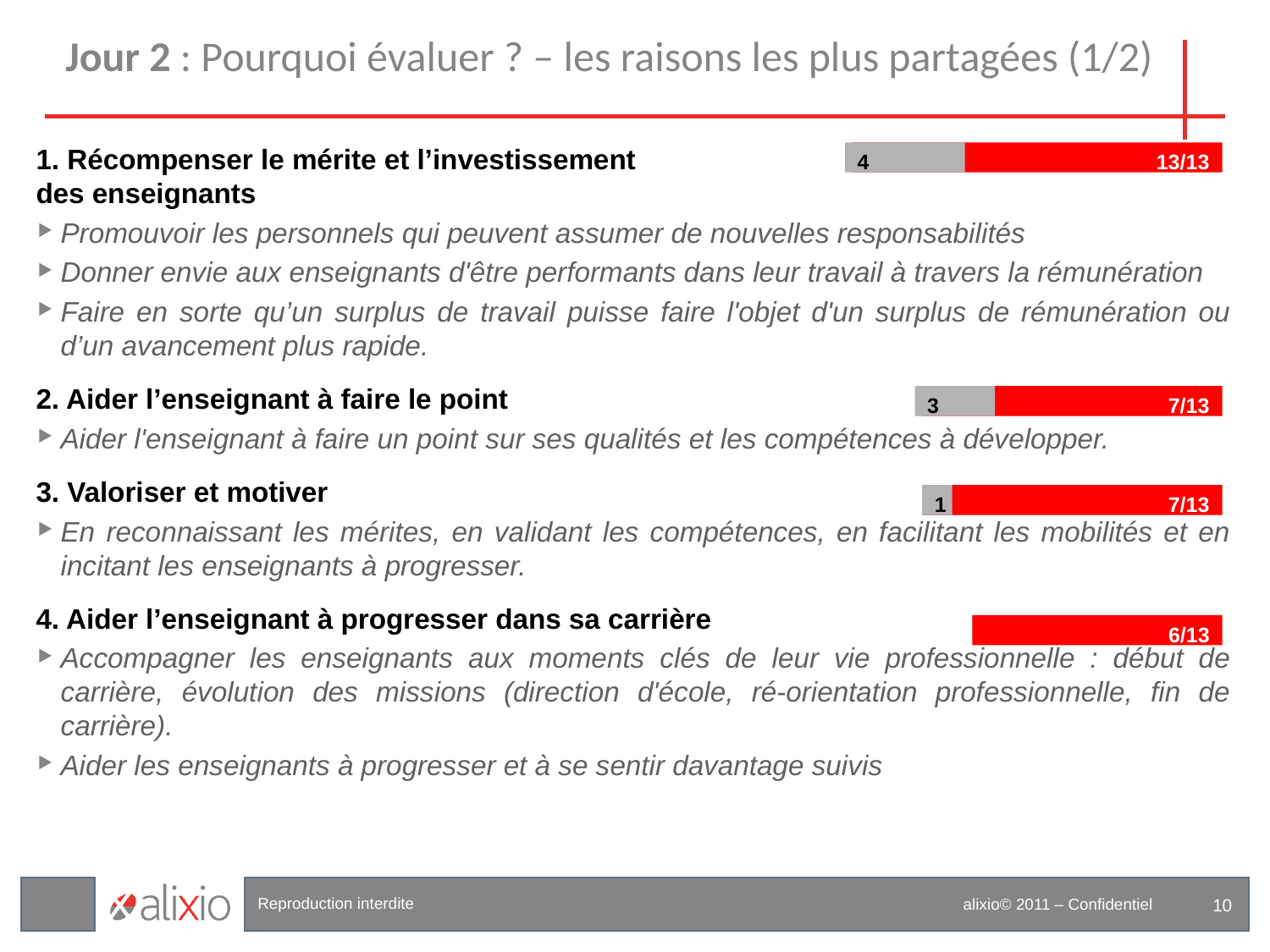

# Jour 2 : Pourquoi évaluer ? – les raisons les plus partagées (1/2)
1. Récompenser le mérite et l’investissement
des enseignants
Promouvoir les personnels qui peuvent assumer de nouvelles responsabilités
Donner envie aux enseignants d'être performants dans leur travail à travers la rémunération
Faire en sorte qu’un surplus de travail puisse faire l'objet d'un surplus de rémunération ou d’un avancement plus rapide.
2. Aider l’enseignant à faire le point
Aider l'enseignant à faire un point sur ses qualités et les compétences à développer.
3. Valoriser et motiver
En reconnaissant les mérites, en validant les compétences, en facilitant les mobilités et en incitant les enseignants à progresser.
4. Aider l’enseignant à progresser dans sa carrière
Accompagner les enseignants aux moments clés de leur vie professionnelle : début de carrière, évolution des missions (direction d'école, ré-orientation professionnelle, fin de carrière).
Aider les enseignants à progresser et à se sentir davantage suivis

4
13/13
3
7/13
7/13
1
6/13
10